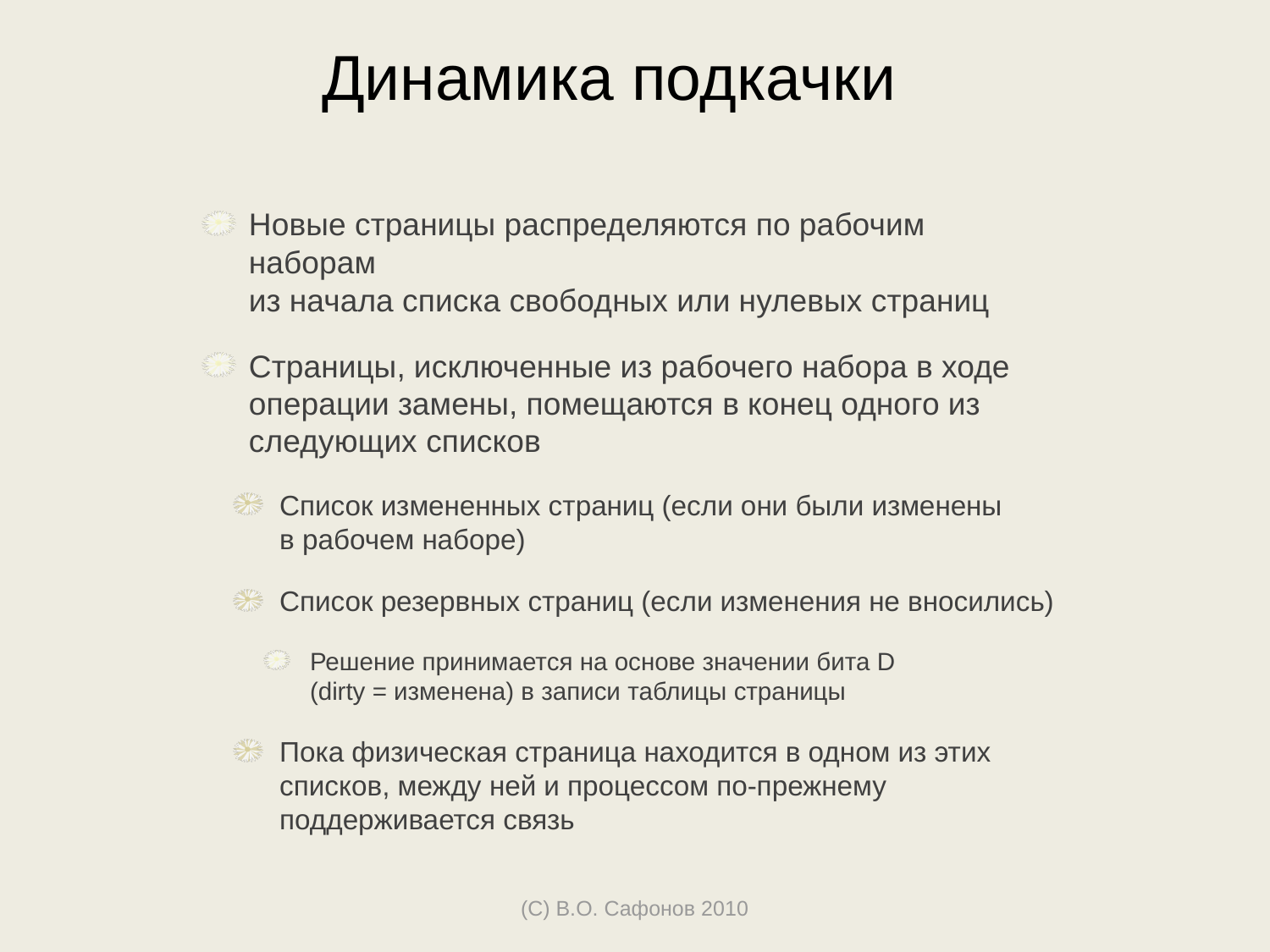

Динамика подкачки
Новые страницы распределяются по рабочим наборам
из начала списка свободных или нулевых страниц
Страницы, исключенные из рабочего набора в ходе операции замены, помещаются в конец одного из следующих списков
Список измененных страниц (если они были изменены
в рабочем наборе)
Список резервных страниц (если изменения не вносились)
Решение принимается на основе значении бита D
(dirty = изменена) в записи таблицы страницы
Пока физическая страница находится в одном из этих списков, между ней и процессом по-прежнему поддерживается связь
(С) В.О. Сафонов 2010